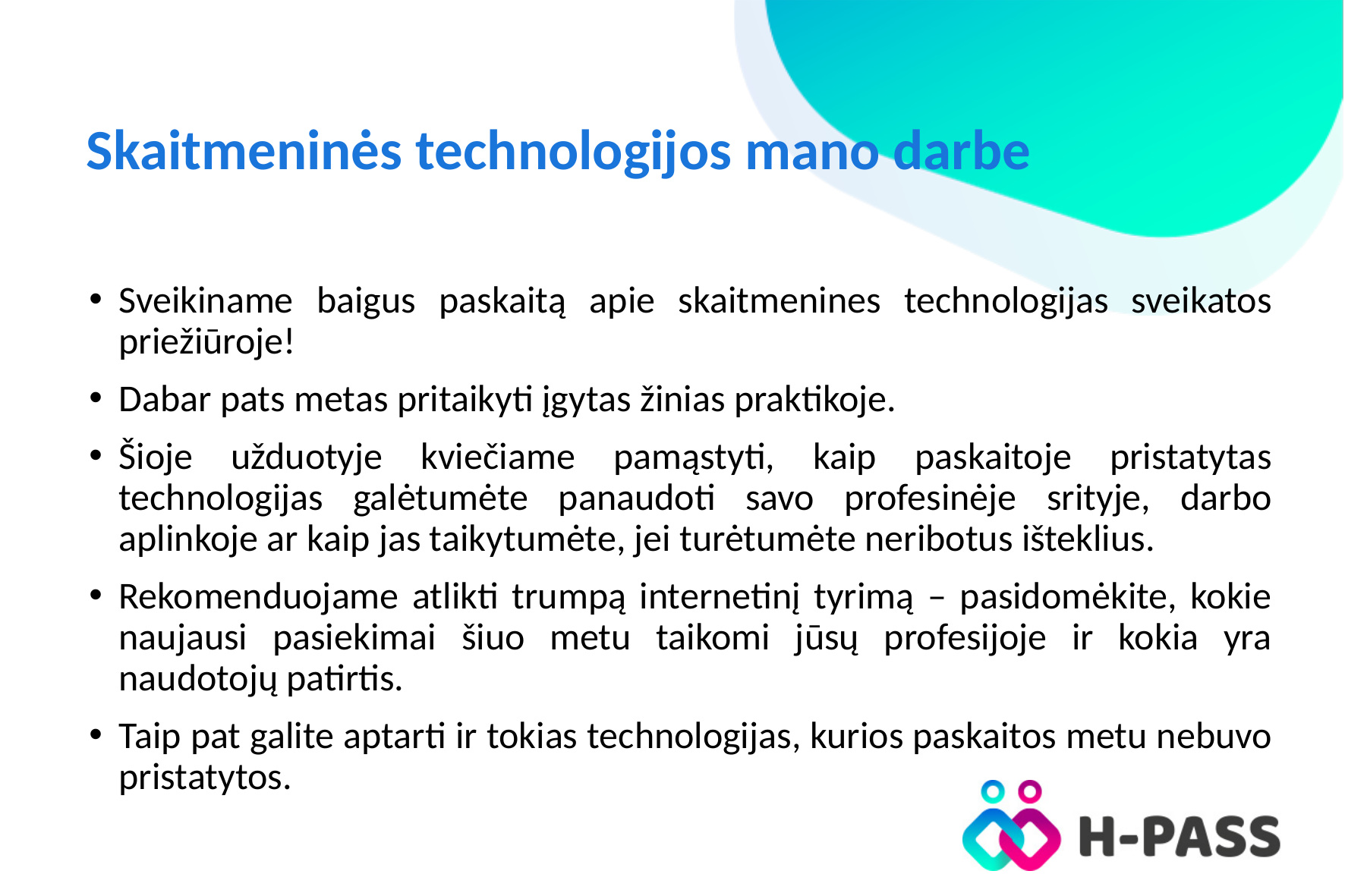

# Skaitmeninės technologijos mano darbe
Sveikiname baigus paskaitą apie skaitmenines technologijas sveikatos priežiūroje!
Dabar pats metas pritaikyti įgytas žinias praktikoje.
Šioje užduotyje kviečiame pamąstyti, kaip paskaitoje pristatytas technologijas galėtumėte panaudoti savo profesinėje srityje, darbo aplinkoje ar kaip jas taikytumėte, jei turėtumėte neribotus išteklius.
Rekomenduojame atlikti trumpą internetinį tyrimą – pasidomėkite, kokie naujausi pasiekimai šiuo metu taikomi jūsų profesijoje ir kokia yra naudotojų patirtis.
Taip pat galite aptarti ir tokias technologijas, kurios paskaitos metu nebuvo pristatytos.